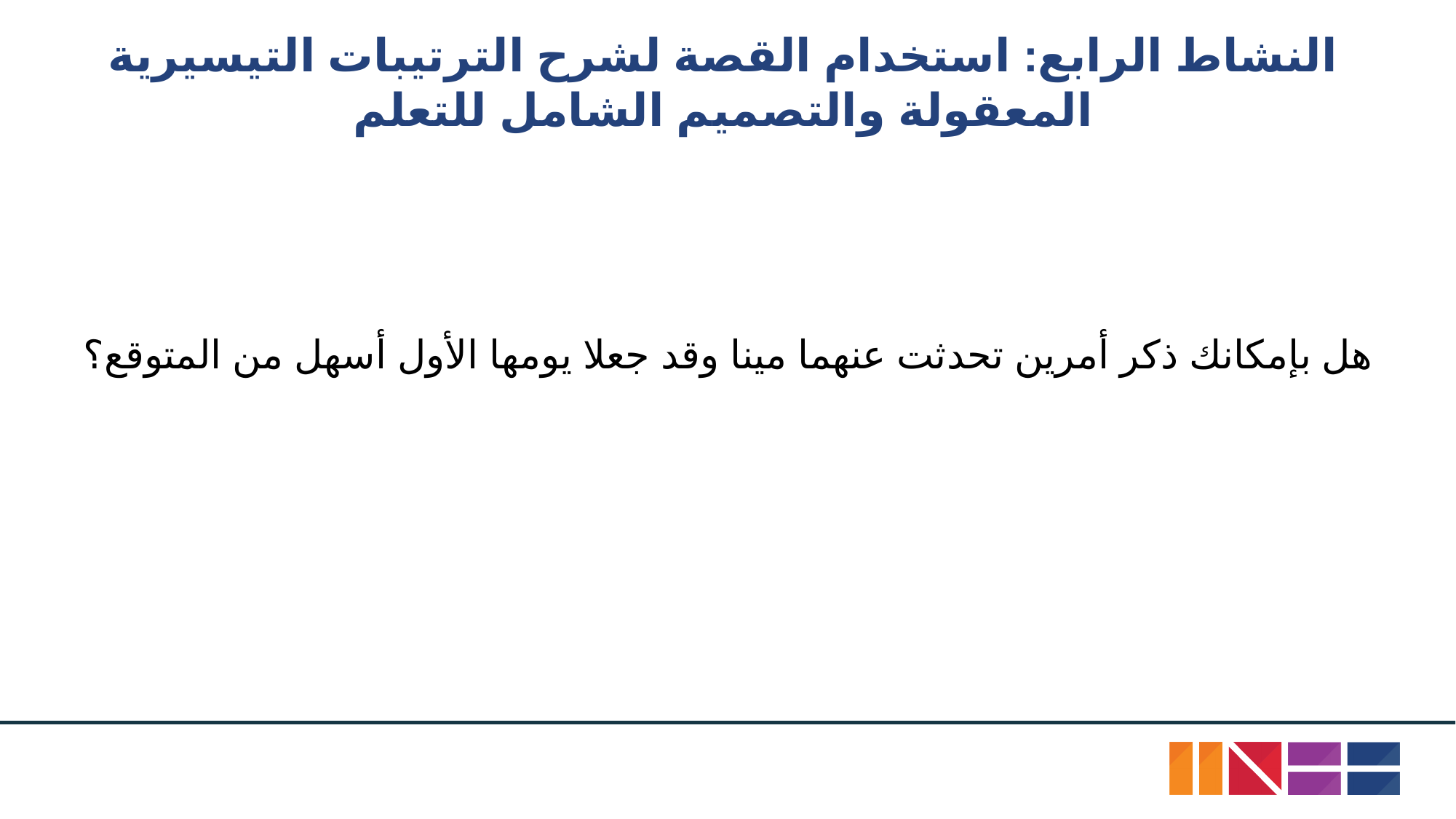

# النشاط الرابع: استخدام القصة لشرح الترتيبات التيسيرية المعقولة والتصميم الشامل للتعلم

هل بإمكانك ذكر أمرين تحدثت عنهما مينا وقد جعلا يومها الأول أسهل من المتوقع؟